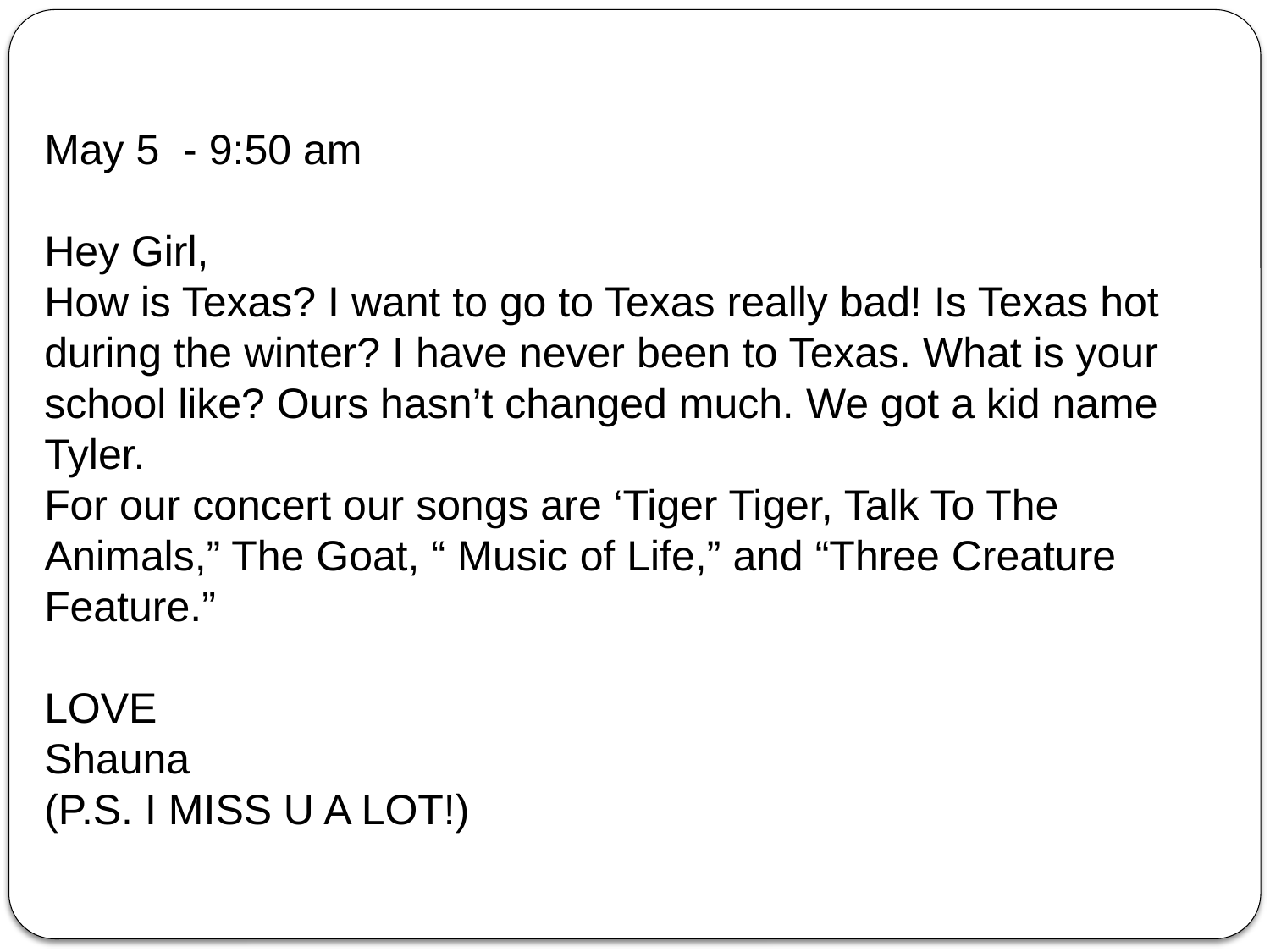

May 5  - 9:50 am

Hey Girl,
How is Texas? I want to go to Texas really bad! Is Texas hot during the winter? I have never been to Texas. What is your school like? Ours hasn’t changed much. We got a kid name Tyler.
For our concert our songs are ‘Tiger Tiger, Talk To The Animals,” The Goat, “ Music of Life,” and “Three Creature Feature.”

LOVE
Shauna
(P.S. I MISS U A LOT!)